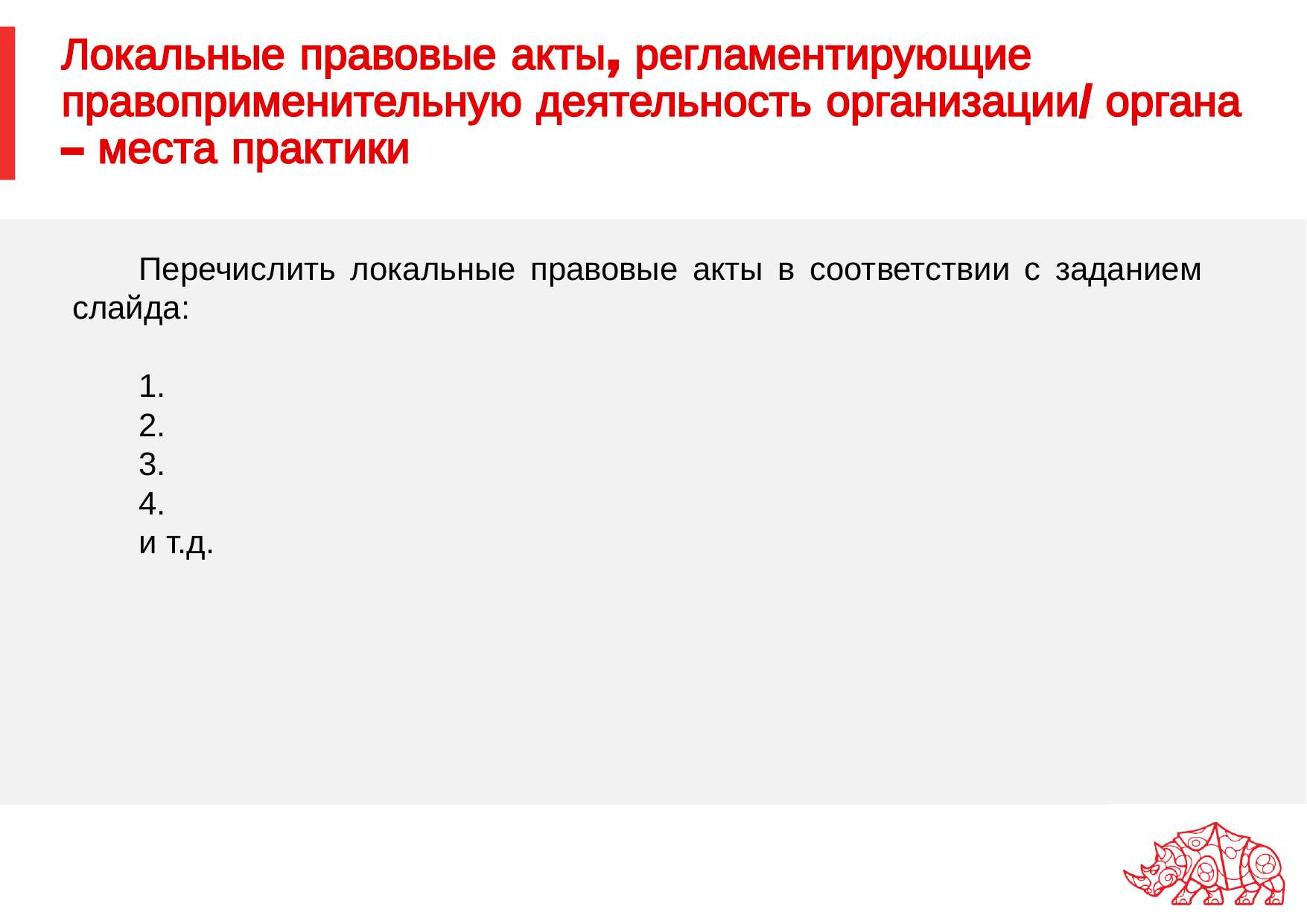

# Локальные правовые акты, регламентирующие правоприменительную деятельность организации/ органа – места практики
Перечислить локальные правовые акты в соответствии с заданием слайда:

1.
2.
3.
4.
и т.д.